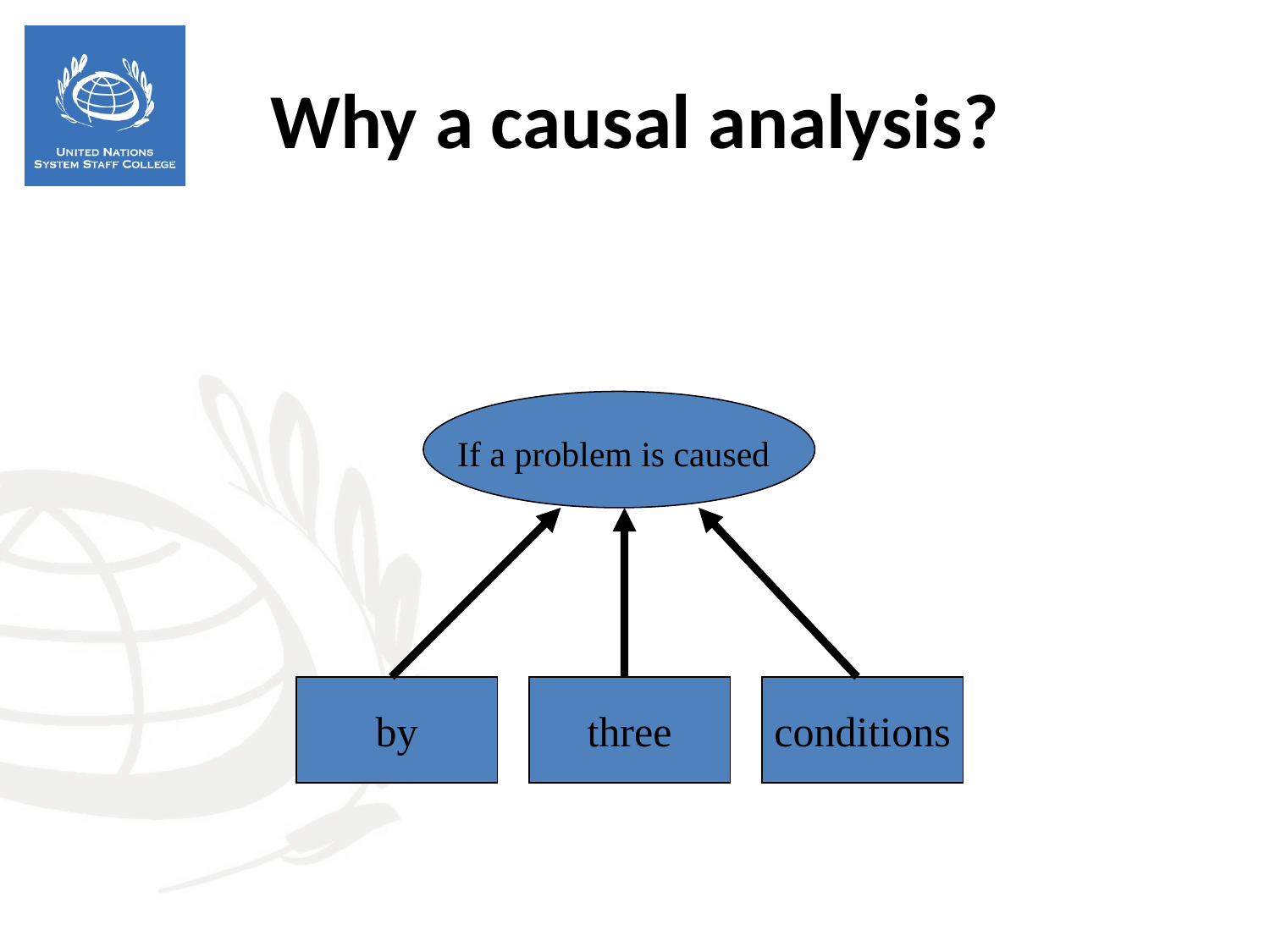

Why a causal analysis?
If a problem is caused

by
three
conditions